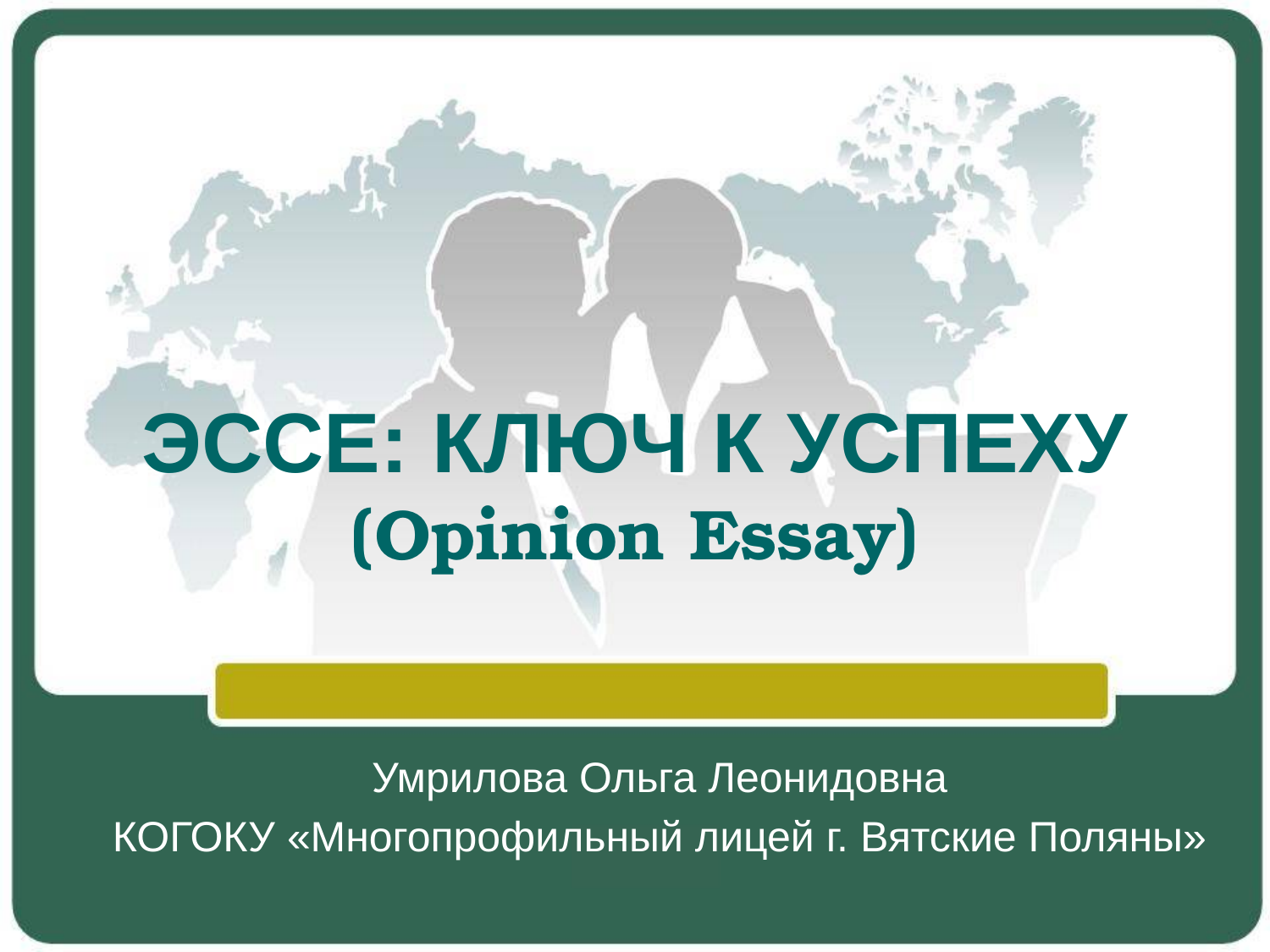

# ЭССЕ: КЛЮЧ К УСПЕХУ (Opinion Essay)
Умрилова Ольга Леонидовна
КОГОКУ «Многопрофильный лицей г. Вятские Поляны»